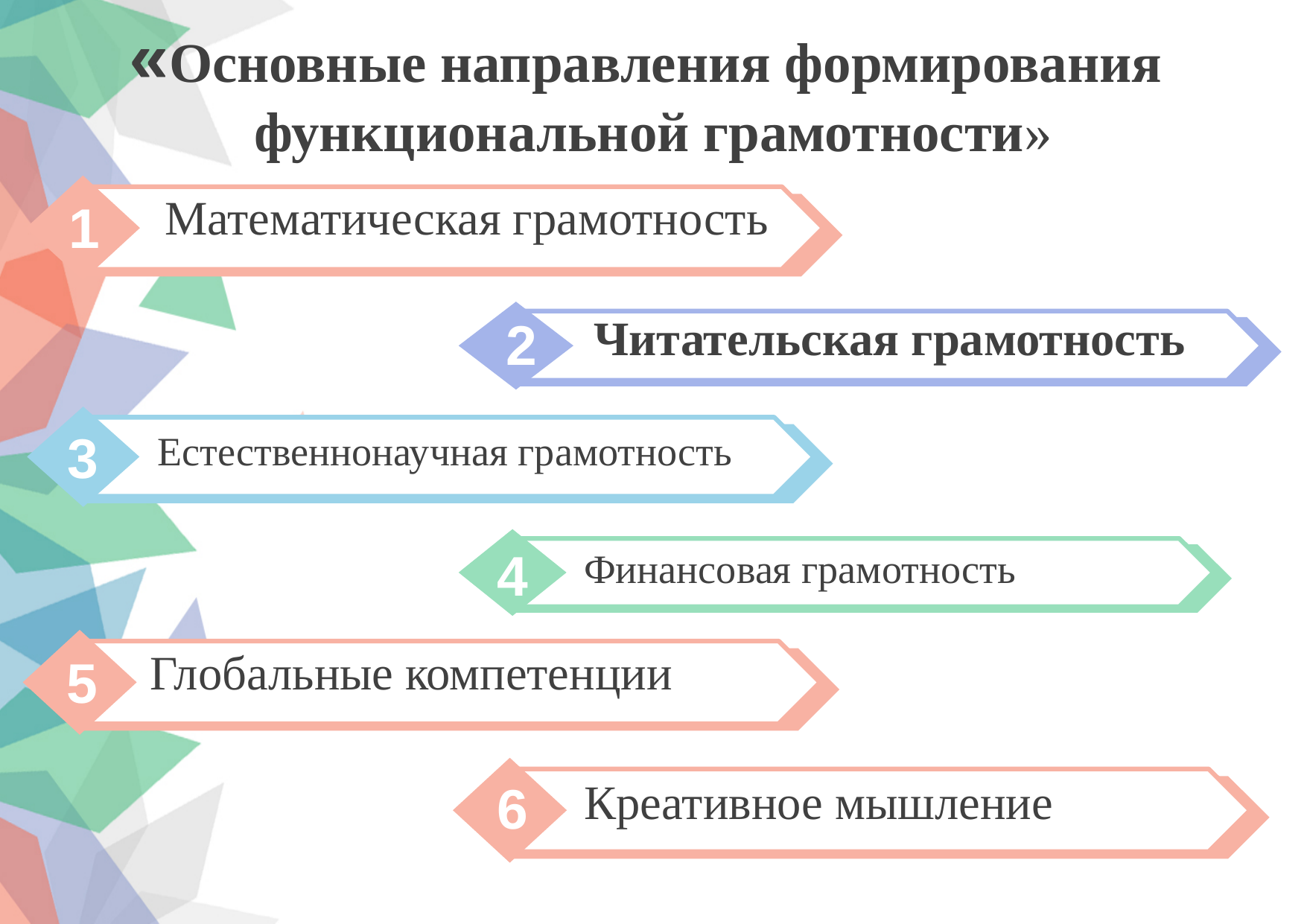

«Основные направления формирования
функциональной грамотности»

Математическая грамотность

1

Читательская грамотность

2

3
Естественнонаучная грамотность

4
Финансовая грамотность

Глобальные компетенции

5

Креативное мышление

6